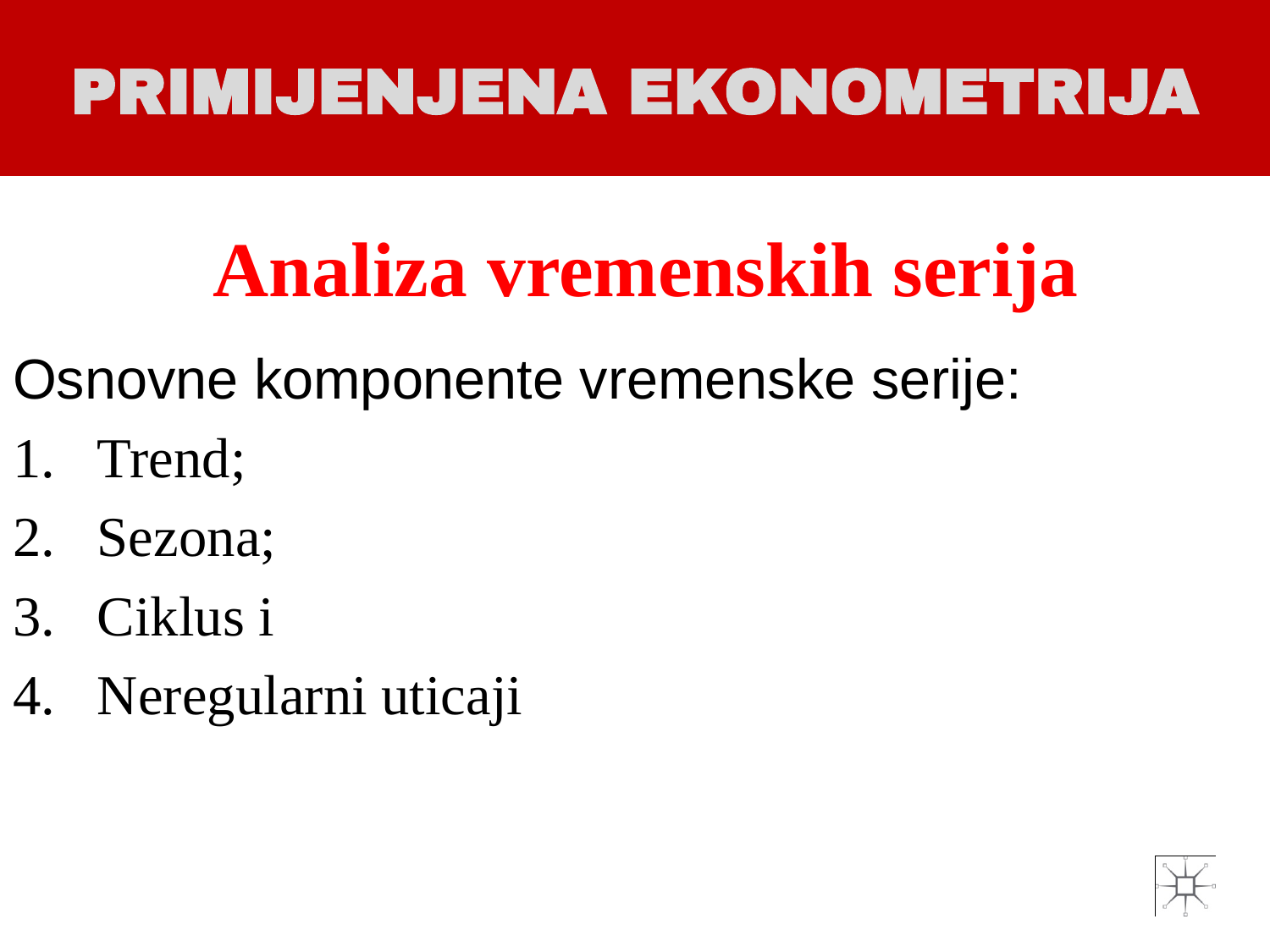

PRIMIJENJENA EKONOMETRIJA
# Analiza vremenskih serija
Osnovne komponente vremenske serije:
Trend;
Sezona;
Ciklus i
Neregularni uticaji